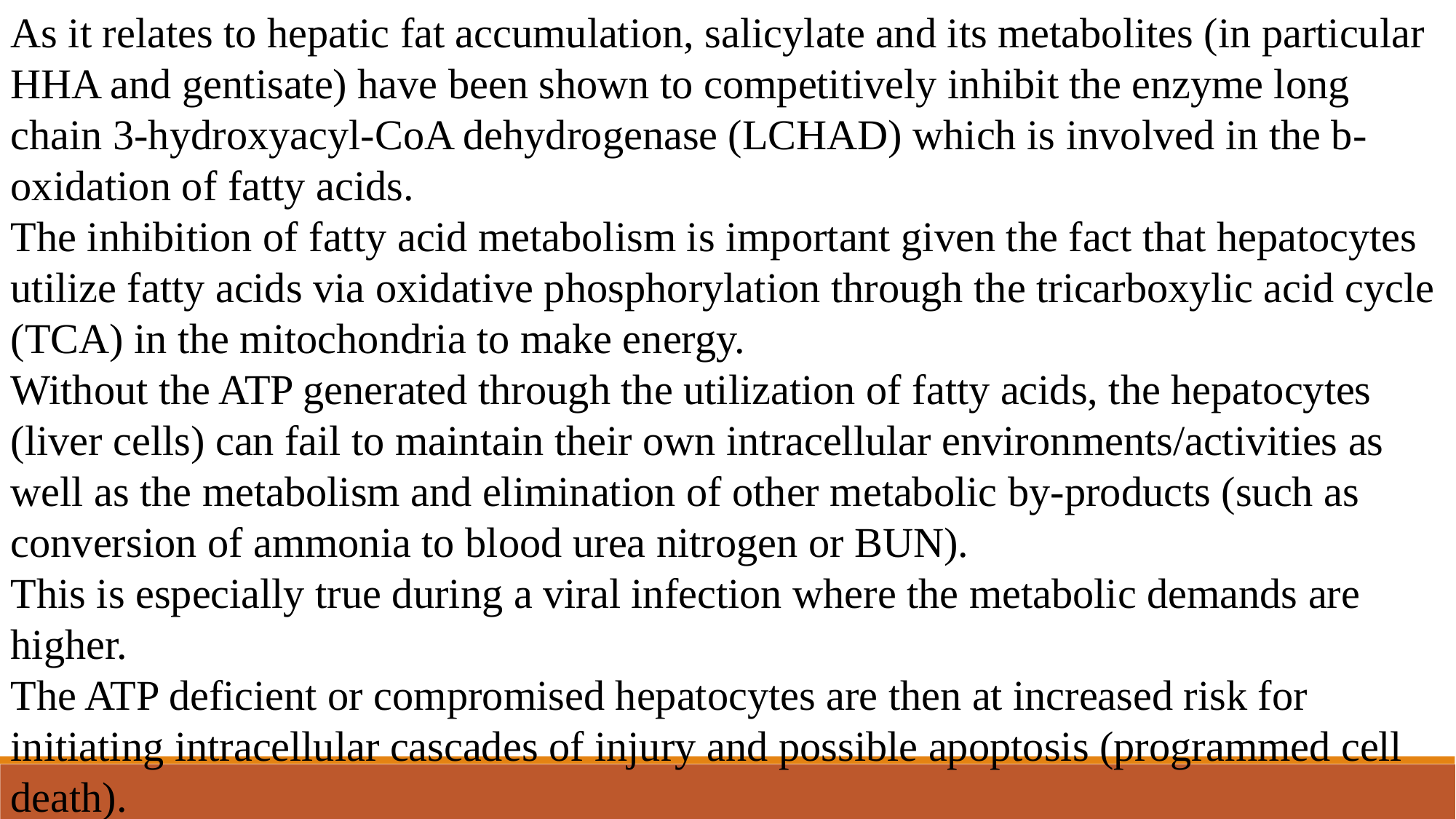

As it relates to hepatic fat accumulation, salicylate and its metabolites (in particular HHA and gentisate) have been shown to competitively inhibit the enzyme long chain 3-hydroxyacyl-CoA dehydrogenase (LCHAD) which is involved in the b-oxidation of fatty acids.
The inhibition of fatty acid metabolism is important given the fact that hepatocytes utilize fatty acids via oxidative phosphorylation through the tricarboxylic acid cycle (TCA) in the mitochondria to make energy.
Without the ATP generated through the utilization of fatty acids, the hepatocytes (liver cells) can fail to maintain their own intracellular environments/activities as well as the metabolism and elimination of other metabolic by-products (such as  conversion of ammonia to blood urea nitrogen or BUN).
This is especially true during a viral infection where the metabolic demands are higher.
The ATP deficient or compromised hepatocytes are then at increased risk for initiating intracellular cascades of injury and possible apoptosis (programmed cell death).